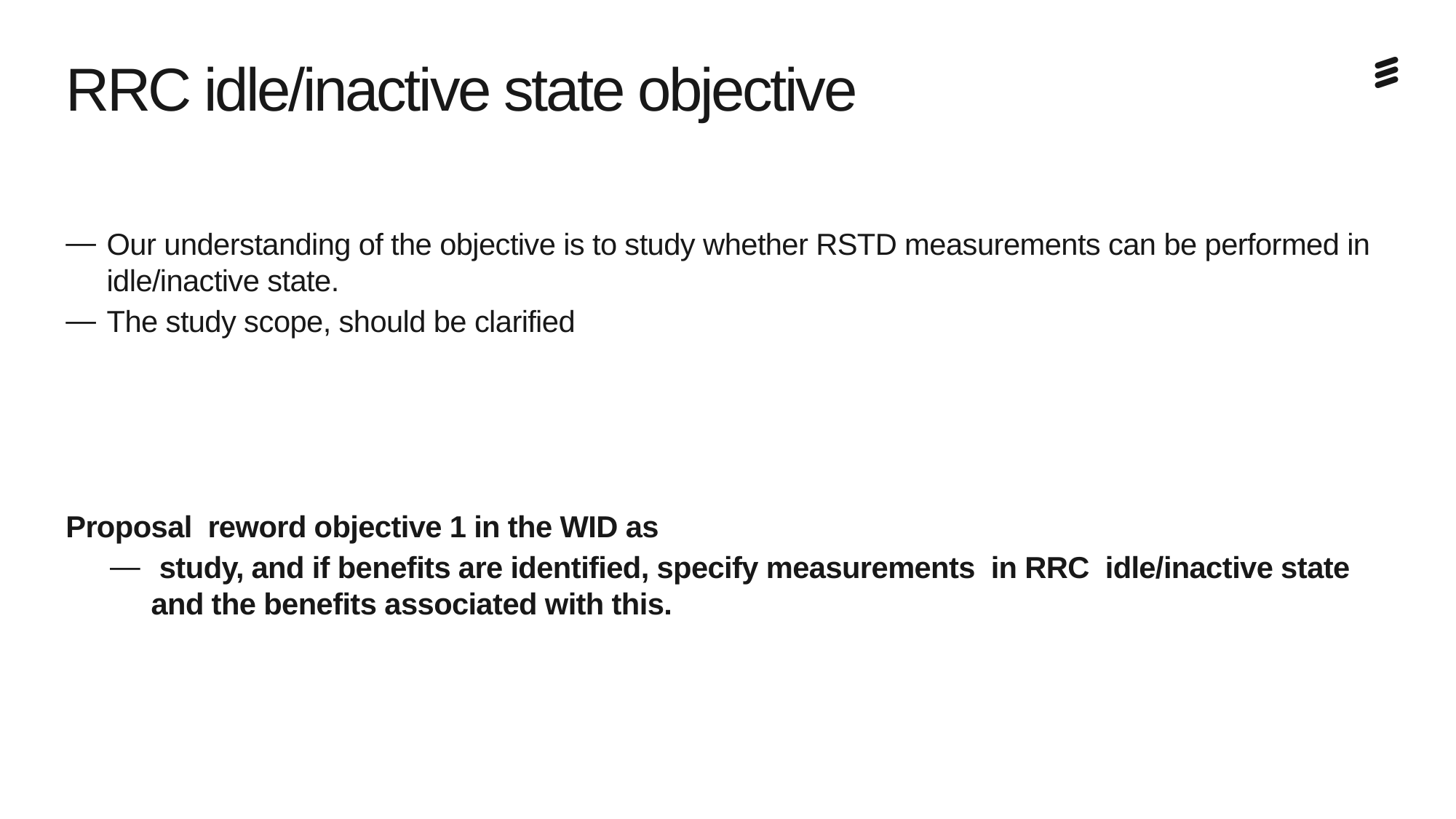

# RRC idle/inactive state objective
Our understanding of the objective is to study whether RSTD measurements can be performed in idle/inactive state.
The study scope, should be clarified

Proposal  reword objective 1 in the WID as
 study, and if benefits are identified, specify measurements  in RRC  idle/inactive state and the benefits associated with this.